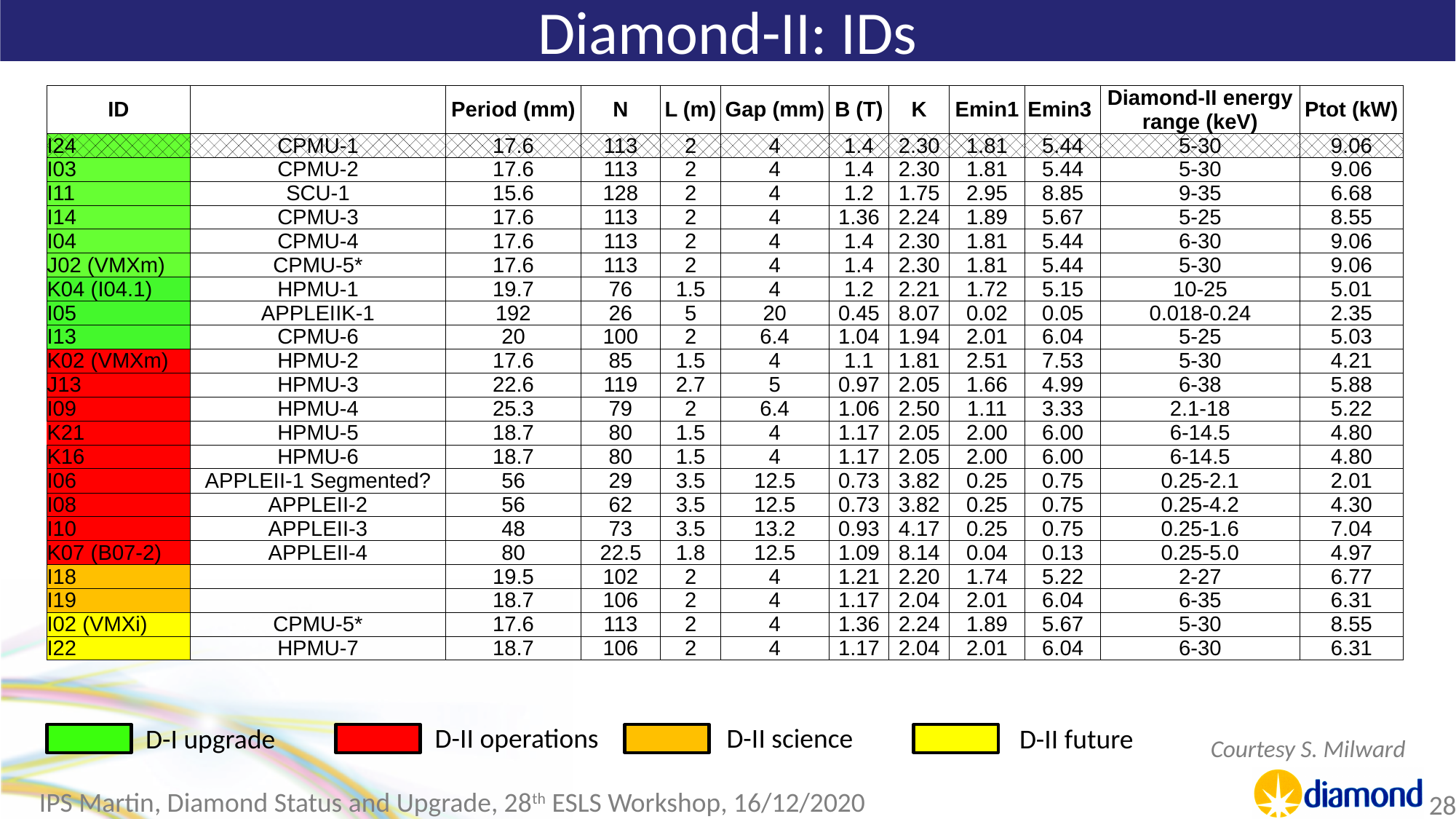

# Diamond-II: IDs
| ID |  | Period (mm) | N | L (m) | Gap (mm) | B (T) | K | Emin1 | Emin3 | Diamond-II energy range (keV) | Ptot (kW) |
| --- | --- | --- | --- | --- | --- | --- | --- | --- | --- | --- | --- |
| I24 | CPMU-1 | 17.6 | 113 | 2 | 4 | 1.4 | 2.30 | 1.81 | 5.44 | 5-30 | 9.06 |
| I03 | CPMU-2 | 17.6 | 113 | 2 | 4 | 1.4 | 2.30 | 1.81 | 5.44 | 5-30 | 9.06 |
| I11 | SCU-1 | 15.6 | 128 | 2 | 4 | 1.2 | 1.75 | 2.95 | 8.85 | 9-35 | 6.68 |
| I14 | CPMU-3 | 17.6 | 113 | 2 | 4 | 1.36 | 2.24 | 1.89 | 5.67 | 5-25 | 8.55 |
| I04 | CPMU-4 | 17.6 | 113 | 2 | 4 | 1.4 | 2.30 | 1.81 | 5.44 | 6-30 | 9.06 |
| J02 (VMXm) | CPMU-5\* | 17.6 | 113 | 2 | 4 | 1.4 | 2.30 | 1.81 | 5.44 | 5-30 | 9.06 |
| K04 (I04.1) | HPMU-1 | 19.7 | 76 | 1.5 | 4 | 1.2 | 2.21 | 1.72 | 5.15 | 10-25 | 5.01 |
| I05 | APPLEIIK-1 | 192 | 26 | 5 | 20 | 0.45 | 8.07 | 0.02 | 0.05 | 0.018-0.24 | 2.35 |
| I13 | CPMU-6 | 20 | 100 | 2 | 6.4 | 1.04 | 1.94 | 2.01 | 6.04 | 5-25 | 5.03 |
| K02 (VMXm) | HPMU-2 | 17.6 | 85 | 1.5 | 4 | 1.1 | 1.81 | 2.51 | 7.53 | 5-30 | 4.21 |
| J13 | HPMU-3 | 22.6 | 119 | 2.7 | 5 | 0.97 | 2.05 | 1.66 | 4.99 | 6-38 | 5.88 |
| I09 | HPMU-4 | 25.3 | 79 | 2 | 6.4 | 1.06 | 2.50 | 1.11 | 3.33 | 2.1-18 | 5.22 |
| K21 | HPMU-5 | 18.7 | 80 | 1.5 | 4 | 1.17 | 2.05 | 2.00 | 6.00 | 6-14.5 | 4.80 |
| K16 | HPMU-6 | 18.7 | 80 | 1.5 | 4 | 1.17 | 2.05 | 2.00 | 6.00 | 6-14.5 | 4.80 |
| I06 | APPLEII-1 Segmented? | 56 | 29 | 3.5 | 12.5 | 0.73 | 3.82 | 0.25 | 0.75 | 0.25-2.1 | 2.01 |
| I08 | APPLEII-2 | 56 | 62 | 3.5 | 12.5 | 0.73 | 3.82 | 0.25 | 0.75 | 0.25-4.2 | 4.30 |
| I10 | APPLEII-3 | 48 | 73 | 3.5 | 13.2 | 0.93 | 4.17 | 0.25 | 0.75 | 0.25-1.6 | 7.04 |
| K07 (B07-2) | APPLEII-4 | 80 | 22.5 | 1.8 | 12.5 | 1.09 | 8.14 | 0.04 | 0.13 | 0.25-5.0 | 4.97 |
| I18 |  | 19.5 | 102 | 2 | 4 | 1.21 | 2.20 | 1.74 | 5.22 | 2-27 | 6.77 |
| I19 |  | 18.7 | 106 | 2 | 4 | 1.17 | 2.04 | 2.01 | 6.04 | 6-35 | 6.31 |
| I02 (VMXi) | CPMU-5\* | 17.6 | 113 | 2 | 4 | 1.36 | 2.24 | 1.89 | 5.67 | 5-30 | 8.55 |
| I22 | HPMU-7 | 18.7 | 106 | 2 | 4 | 1.17 | 2.04 | 2.01 | 6.04 | 6-30 | 6.31 |
D-II science
D-II operations
D-II future
D-I upgrade

Courtesy S. Milward
IPS Martin, Diamond Status and Upgrade, 28th ESLS Workshop, 16/12/2020
28